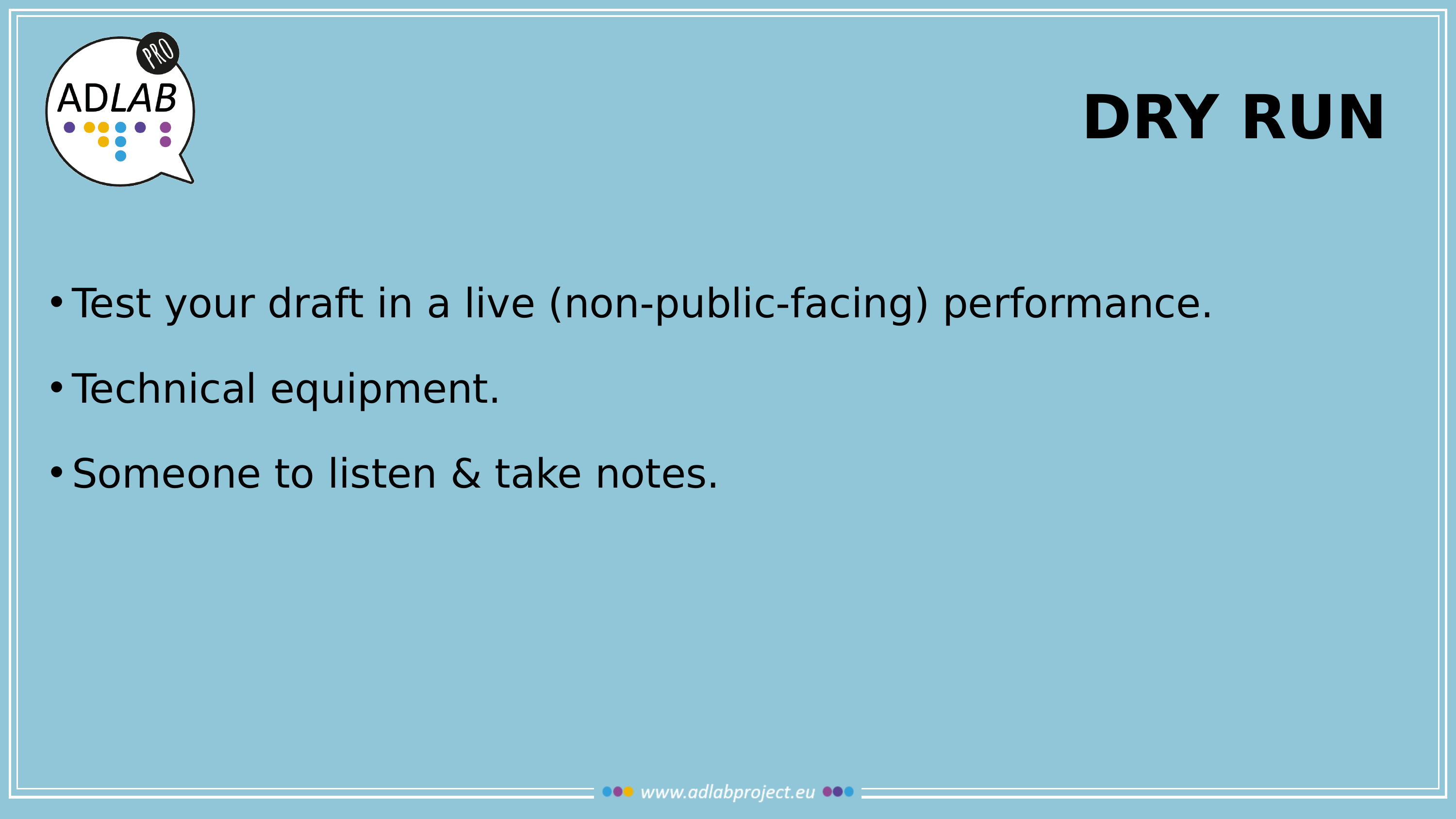

# Dry run
Test your draft in a live (non-public-facing) performance.
Technical equipment.
Someone to listen & take notes.